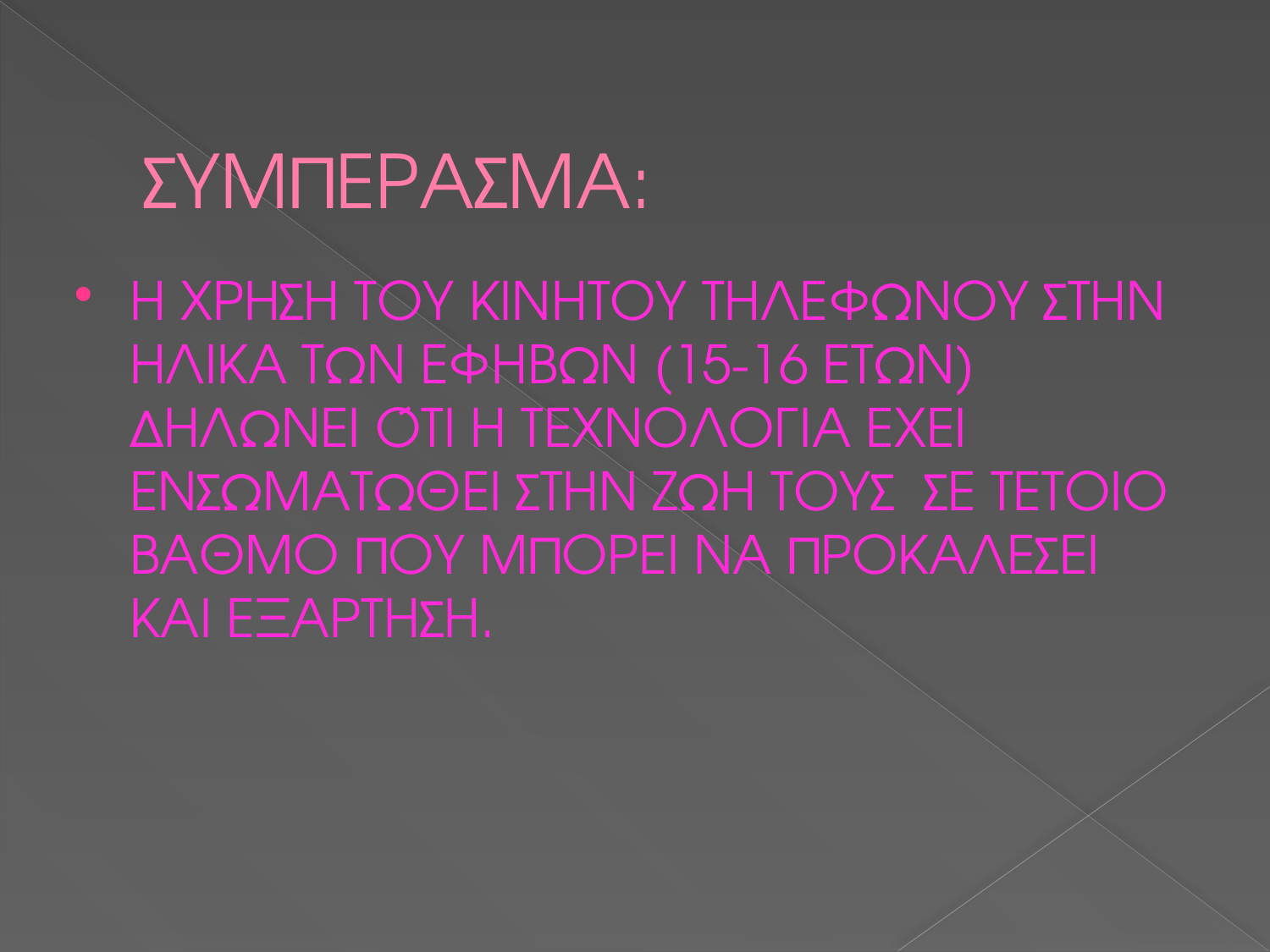

# ΣΥΜΠΕΡΑΣΜΑ:
Η ΧΡΗΣΗ ΤΟΥ ΚΙΝΗΤΟΥ ΤΗΛΕΦΩΝΟΥ ΣΤΗΝ ΗΛΙΚΑ ΤΩΝ ΕΦΗΒΩΝ (15-16 ΕΤΩΝ) ΔΗΛΩΝΕΙ ΌΤΙ Η ΤΕΧΝΟΛΟΓΙΑ ΕΧΕΙ ΕΝΣΩΜΑΤΩΘΕΙ ΣΤΗΝ ΖΩΗ ΤΟΥΣ  ΣΕ ΤΕΤΟΙΟ ΒΑΘΜΟ ΠΟΥ ΜΠΟΡΕΙ ΝΑ ΠΡΟΚΑΛΕΣΕΙ ΚΑΙ ΕΞΑΡΤΗΣΗ.